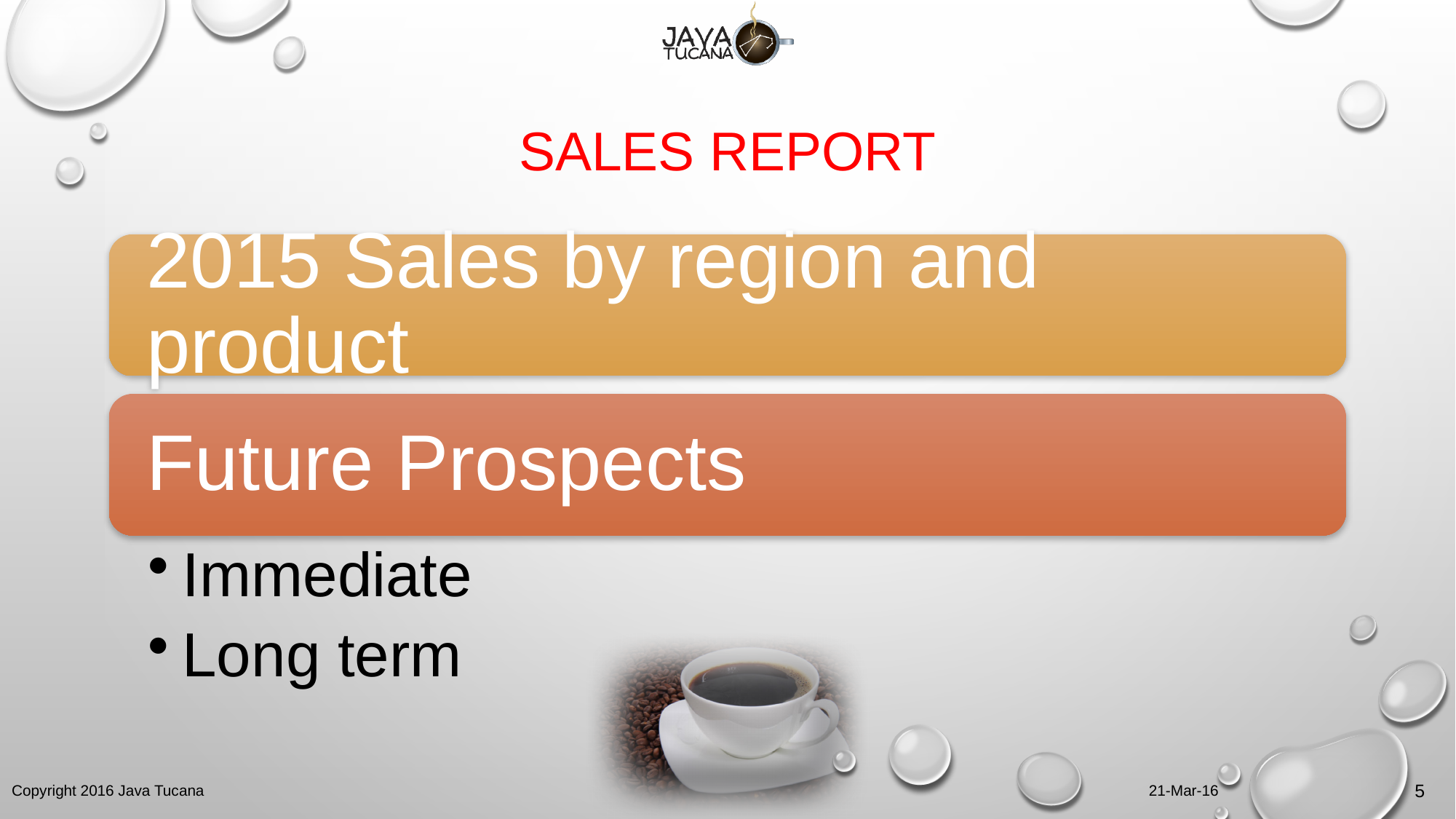

# Sales Report
2015 Sales by region and product
Future Prospects
Immediate
Long term
21-Mar-16
5
Copyright 2016 Java Tucana